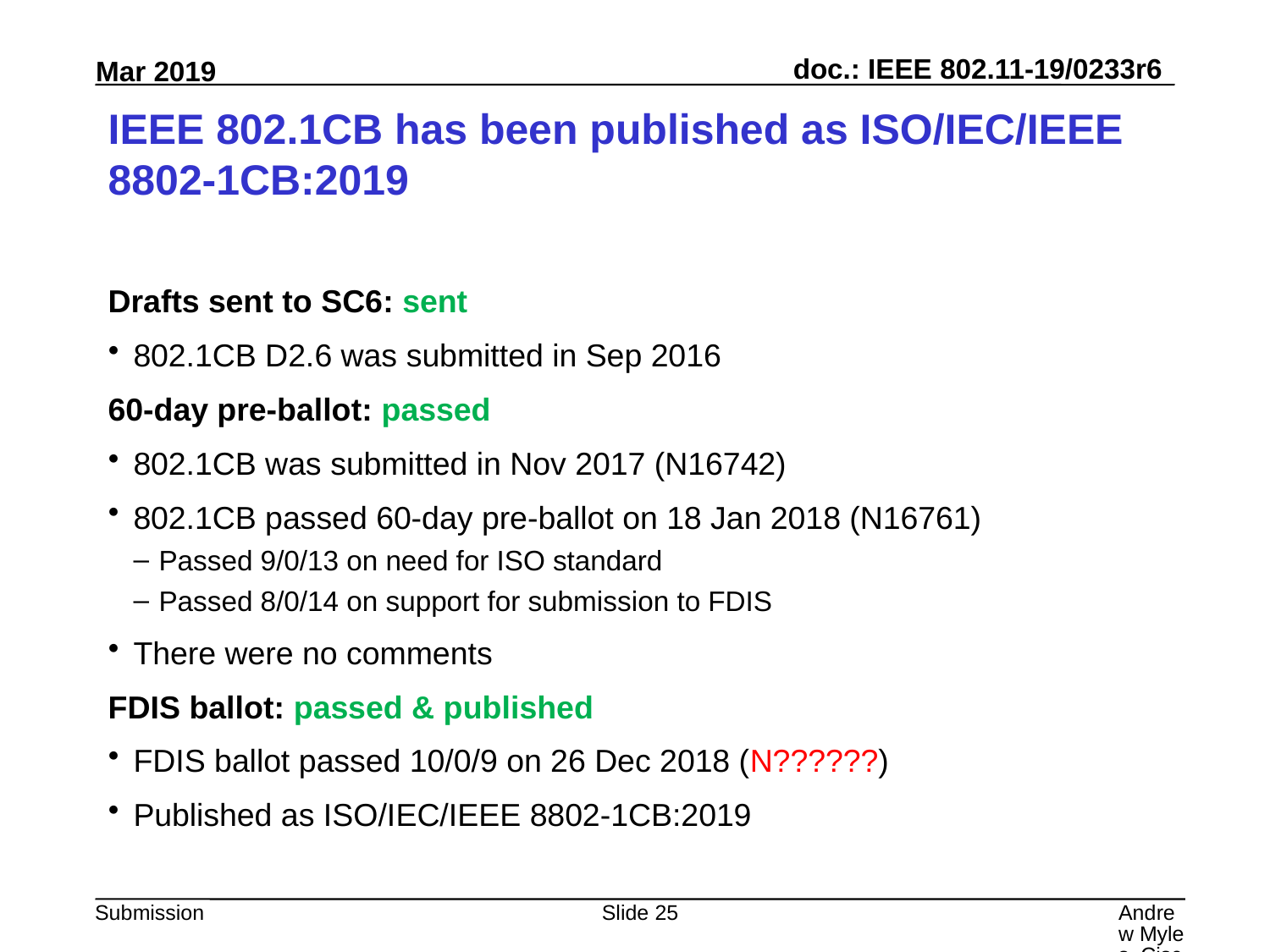

# IEEE 802.1CB has been published as ISO/IEC/IEEE 8802-1CB:2019
Drafts sent to SC6: sent
802.1CB D2.6 was submitted in Sep 2016
60-day pre-ballot: passed
802.1CB was submitted in Nov 2017 (N16742)
802.1CB passed 60-day pre-ballot on 18 Jan 2018 (N16761)
Passed 9/0/13 on need for ISO standard
Passed 8/0/14 on support for submission to FDIS
There were no comments
FDIS ballot: passed & published
FDIS ballot passed 10/0/9 on 26 Dec 2018 (N??????)
Published as ISO/IEC/IEEE 8802-1CB:2019

Slide 25
Andrew Myles, Cisco